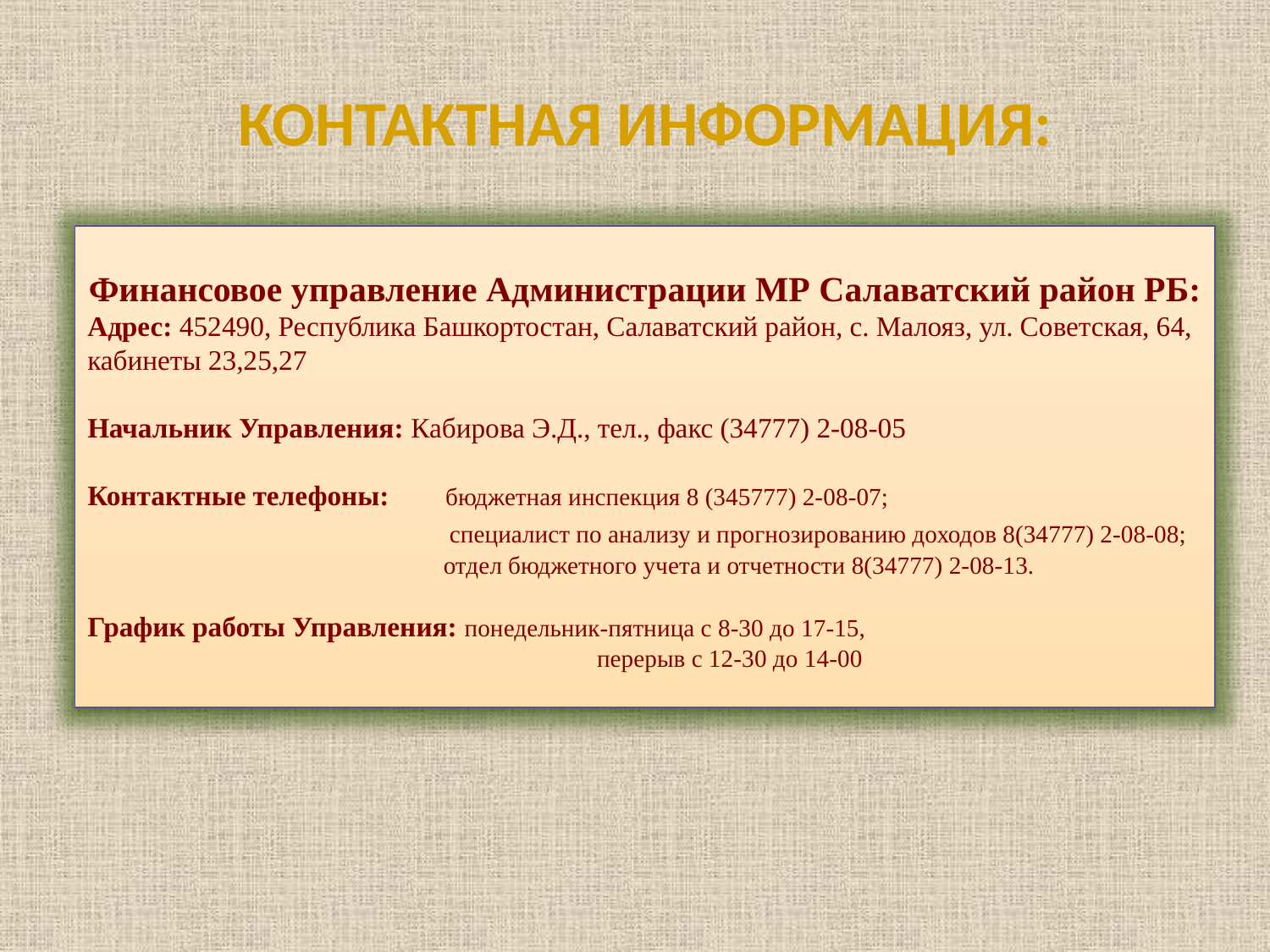

КОНТАКТНАЯ ИНФОРМАЦИЯ:

Финансовое управление Администрации МР Салаватский район РБ:
Адрес: 452490, Республика Башкортостан, Салаватский район, с. Малояз, ул. Советская, 64, кабинеты 23,25,27

Начальник Управления: Кабирова Э.Д., тел., факс (34777) 2-08-05

Контактные телефоны:        бюджетная инспекция 8 (345777) 2-08-07;
                                             специалист по анализу и прогнозированию доходов 8(34777) 2-08-08;
                                                          отдел бюджетного учета и отчетности 8(34777) 2-08-13.

График работы Управления: понедельник-пятница с 8-30 до 17-15,
                                                                                   перерыв с 12-30 до 14-00